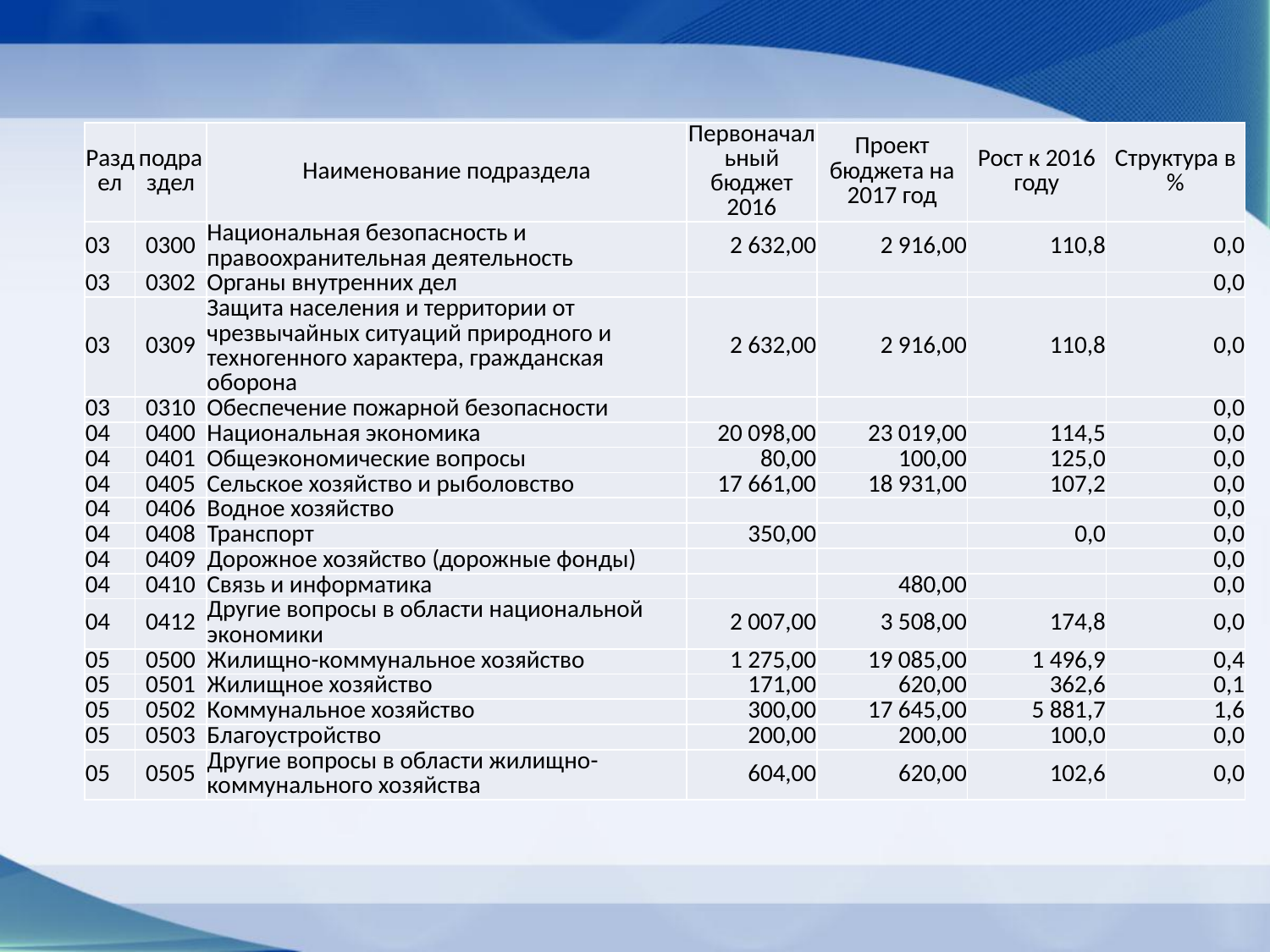

| Раздел | подраздел | Наименование подраздела | Первоначальный бюджет 2016 | Проект бюджета на 2017 год | Рост к 2016 году | Структура в % |
| --- | --- | --- | --- | --- | --- | --- |
| 03 | 0300 | Национальная безопасность и правоохранительная деятельность | 2 632,00 | 2 916,00 | 110,8 | 0,0 |
| 03 | 0302 | Органы внутренних дел |  |  |  | 0,0 |
| 03 | 0309 | Защита населения и территории от чрезвычайных ситуаций природного и техногенного характера, гражданская оборона | 2 632,00 | 2 916,00 | 110,8 | 0,0 |
| 03 | 0310 | Обеспечение пожарной безопасности |  |  |  | 0,0 |
| 04 | 0400 | Национальная экономика | 20 098,00 | 23 019,00 | 114,5 | 0,0 |
| 04 | 0401 | Общеэкономические вопросы | 80,00 | 100,00 | 125,0 | 0,0 |
| 04 | 0405 | Сельское хозяйство и рыболовство | 17 661,00 | 18 931,00 | 107,2 | 0,0 |
| 04 | 0406 | Водное хозяйство |  |  |  | 0,0 |
| 04 | 0408 | Транспорт | 350,00 |  | 0,0 | 0,0 |
| 04 | 0409 | Дорожное хозяйство (дорожные фонды) |  |  |  | 0,0 |
| 04 | 0410 | Связь и информатика |  | 480,00 |  | 0,0 |
| 04 | 0412 | Другие вопросы в области национальной экономики | 2 007,00 | 3 508,00 | 174,8 | 0,0 |
| 05 | 0500 | Жилищно-коммунальное хозяйство | 1 275,00 | 19 085,00 | 1 496,9 | 0,4 |
| 05 | 0501 | Жилищное хозяйство | 171,00 | 620,00 | 362,6 | 0,1 |
| 05 | 0502 | Коммунальное хозяйство | 300,00 | 17 645,00 | 5 881,7 | 1,6 |
| 05 | 0503 | Благоустройство | 200,00 | 200,00 | 100,0 | 0,0 |
| 05 | 0505 | Другие вопросы в области жилищно-коммунального хозяйства | 604,00 | 620,00 | 102,6 | 0,0 |